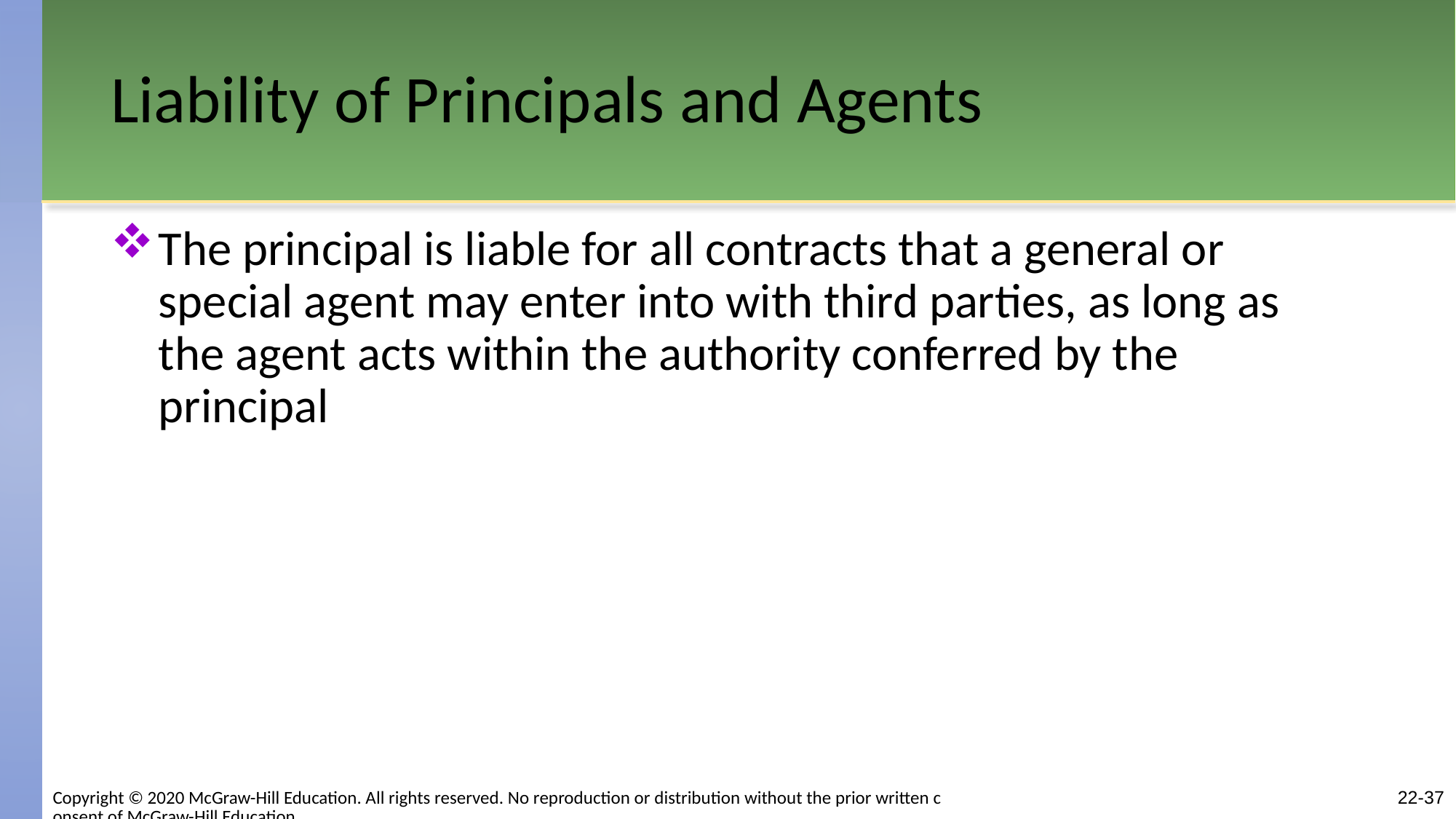

# Liability of Principals and Agents
The principal is liable for all contracts that a general or special agent may enter into with third parties, as long as the agent acts within the authority conferred by the principal
22-37
Copyright © 2020 McGraw-Hill Education. All rights reserved. No reproduction or distribution without the prior written consent of McGraw-Hill Education.